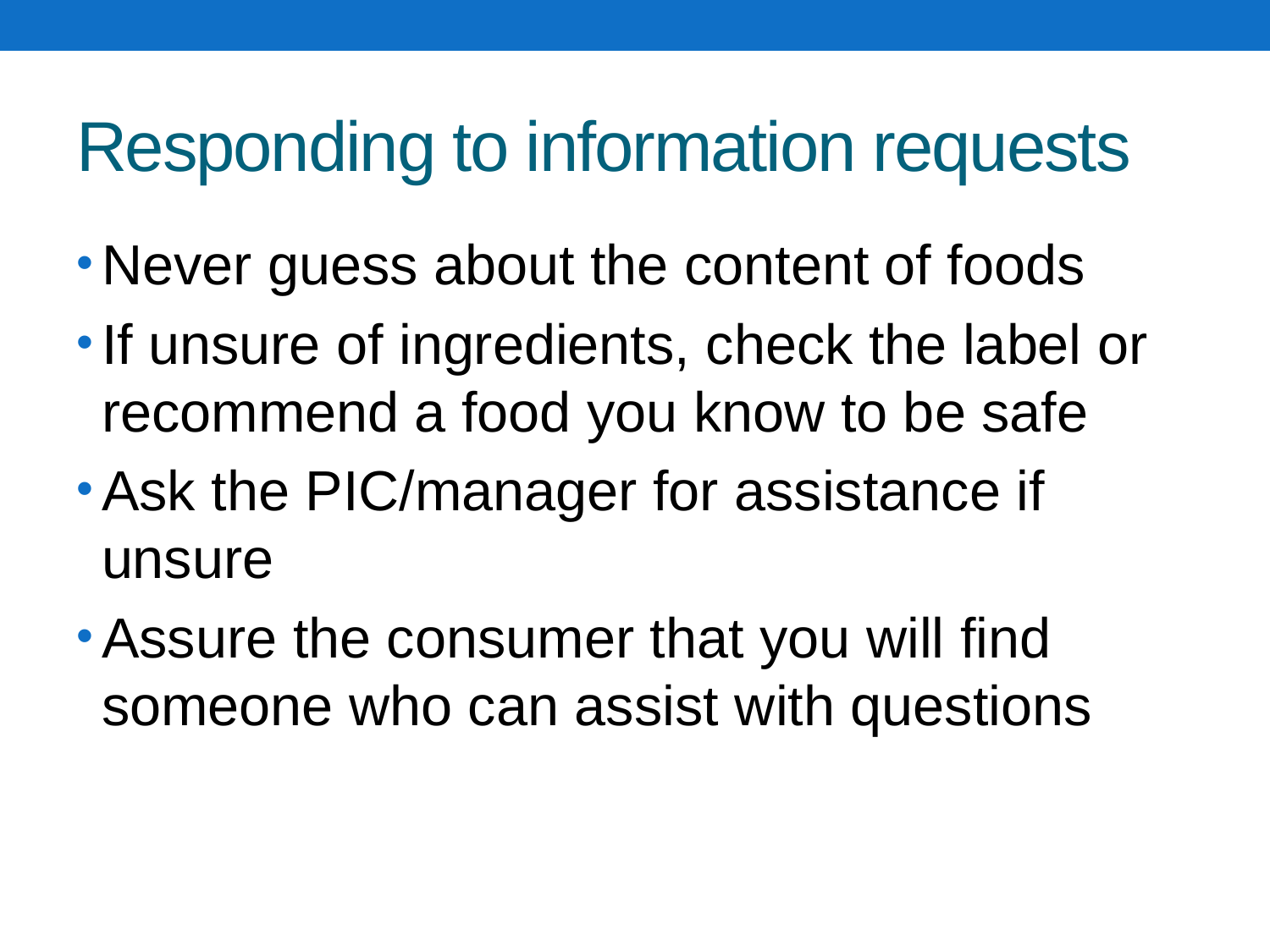

# Responding to information requests
Never guess about the content of foods
If unsure of ingredients, check the label or recommend a food you know to be safe
Ask the PIC/manager for assistance if unsure
Assure the consumer that you will find someone who can assist with questions